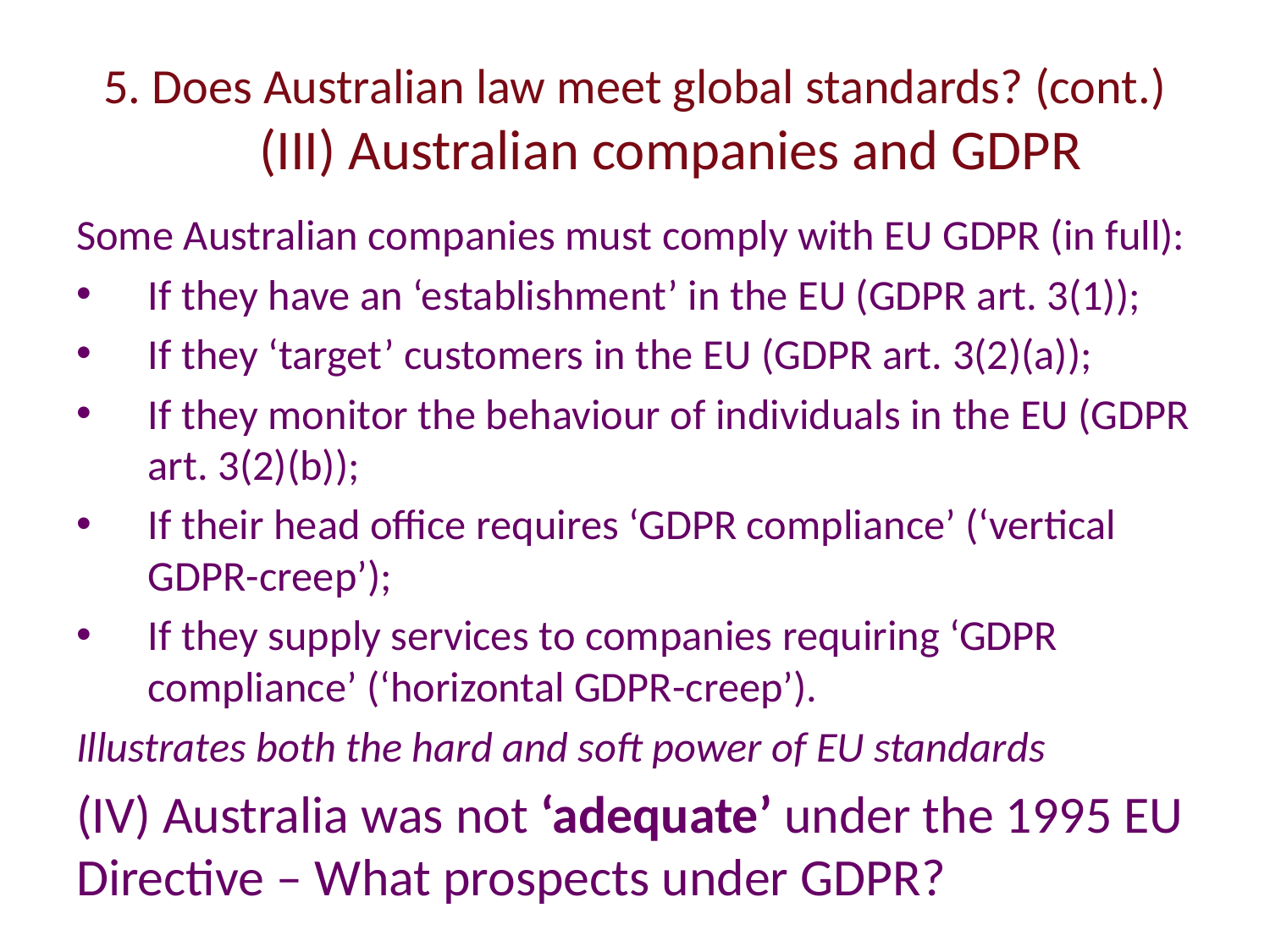

# 5. Does Australian law meet global standards? (cont.) (III) Australian companies and GDPR
Some Australian companies must comply with EU GDPR (in full):
If they have an ‘establishment’ in the EU (GDPR art. 3(1));
If they ‘target’ customers in the EU (GDPR art. 3(2)(a));
If they monitor the behaviour of individuals in the EU (GDPR art. 3(2)(b));
If their head office requires ‘GDPR compliance’ (‘vertical GDPR-creep’);
If they supply services to companies requiring ‘GDPR compliance’ (‘horizontal GDPR-creep’).
Illustrates both the hard and soft power of EU standards
(IV) Australia was not ‘adequate’ under the 1995 EU Directive – What prospects under GDPR?